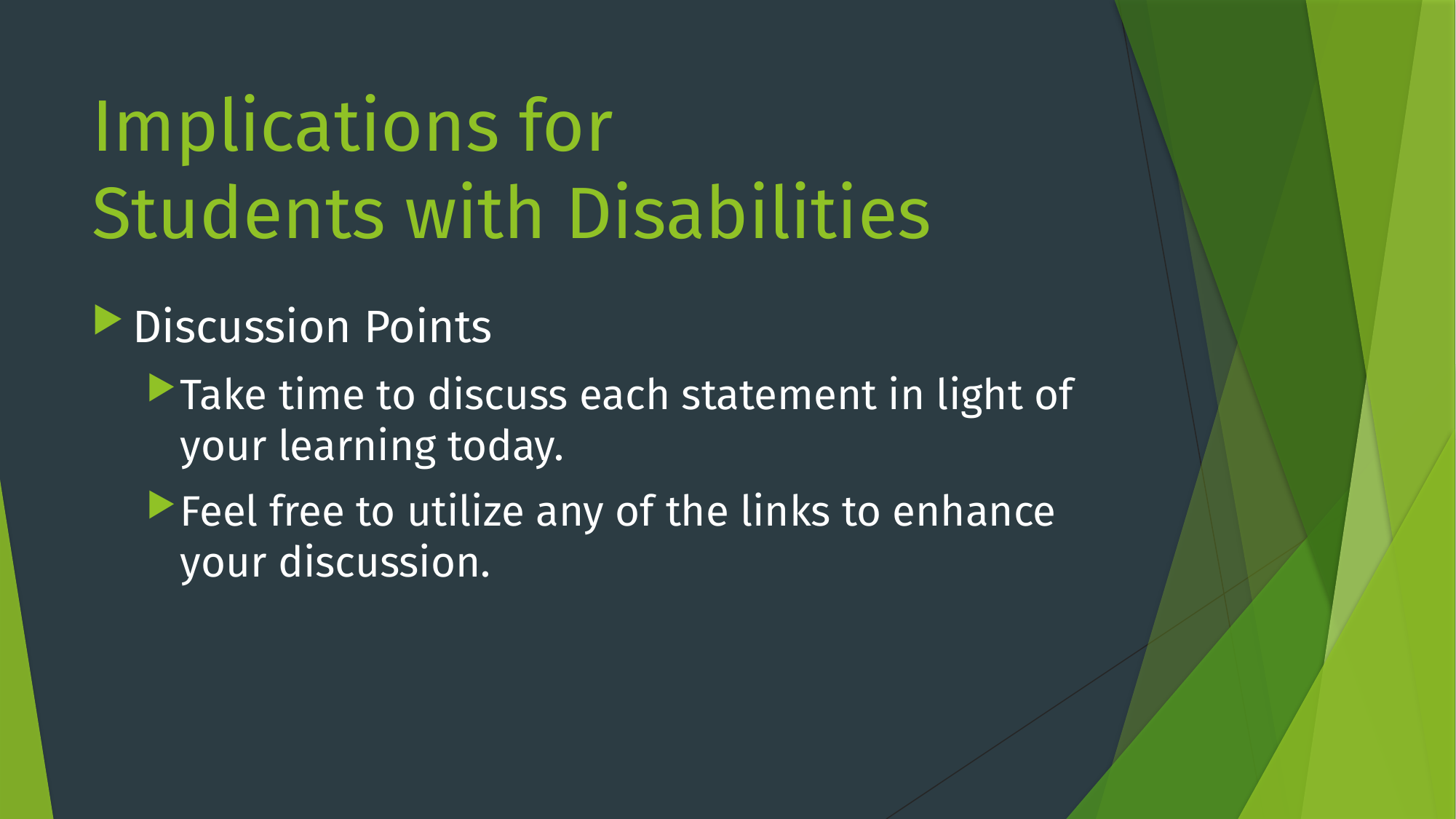

# Implications for Students with Disabilities
Discussion Points
Take time to discuss each statement in light of your learning today.
Feel free to utilize any of the links to enhance your discussion.